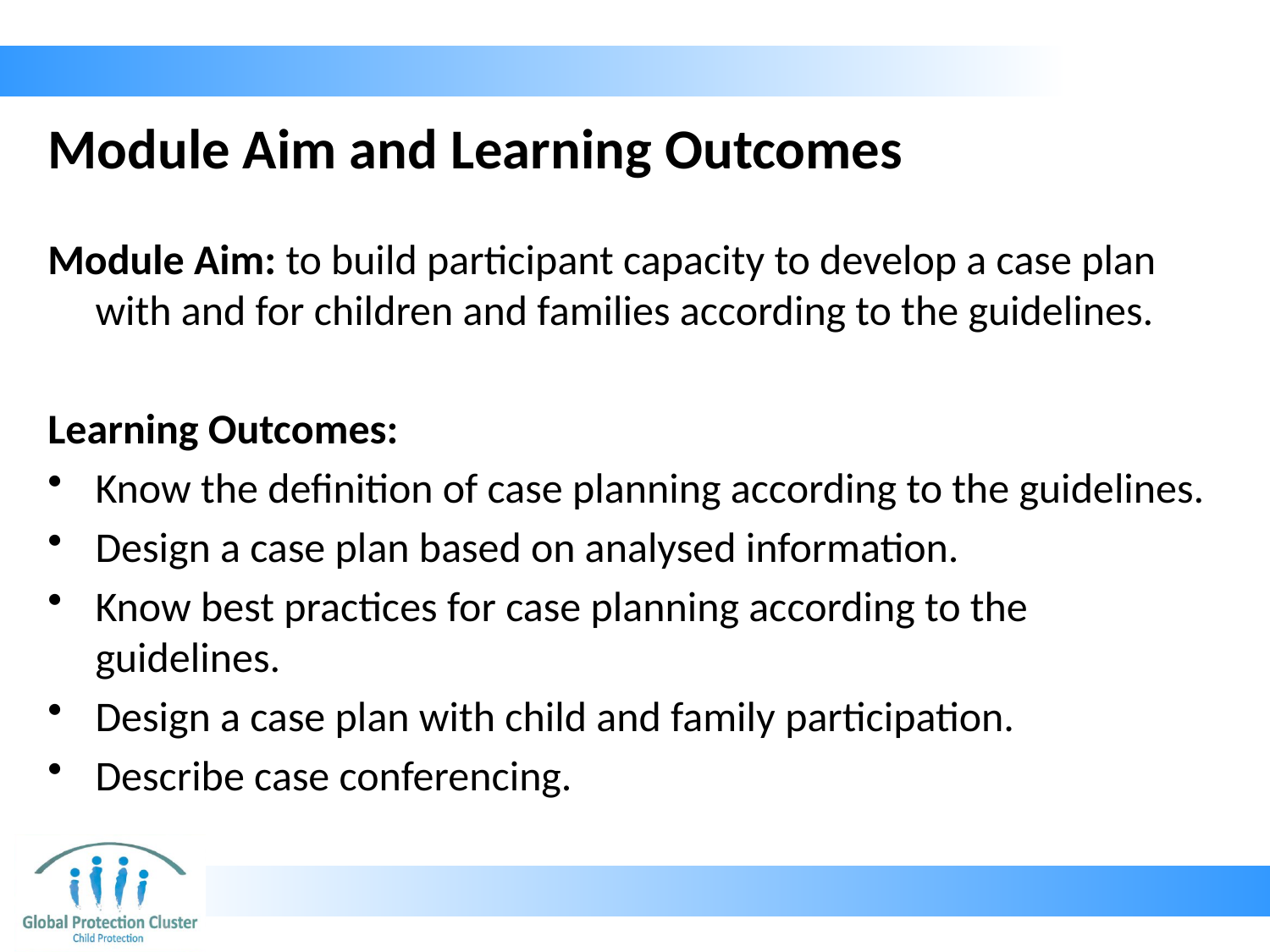

# Module Aim and Learning Outcomes
Module Aim: to build participant capacity to develop a case plan with and for children and families according to the guidelines.

Learning Outcomes:
Know the definition of case planning according to the guidelines.
Design a case plan based on analysed information.
Know best practices for case planning according to the guidelines.
Design a case plan with child and family participation.
Describe case conferencing.